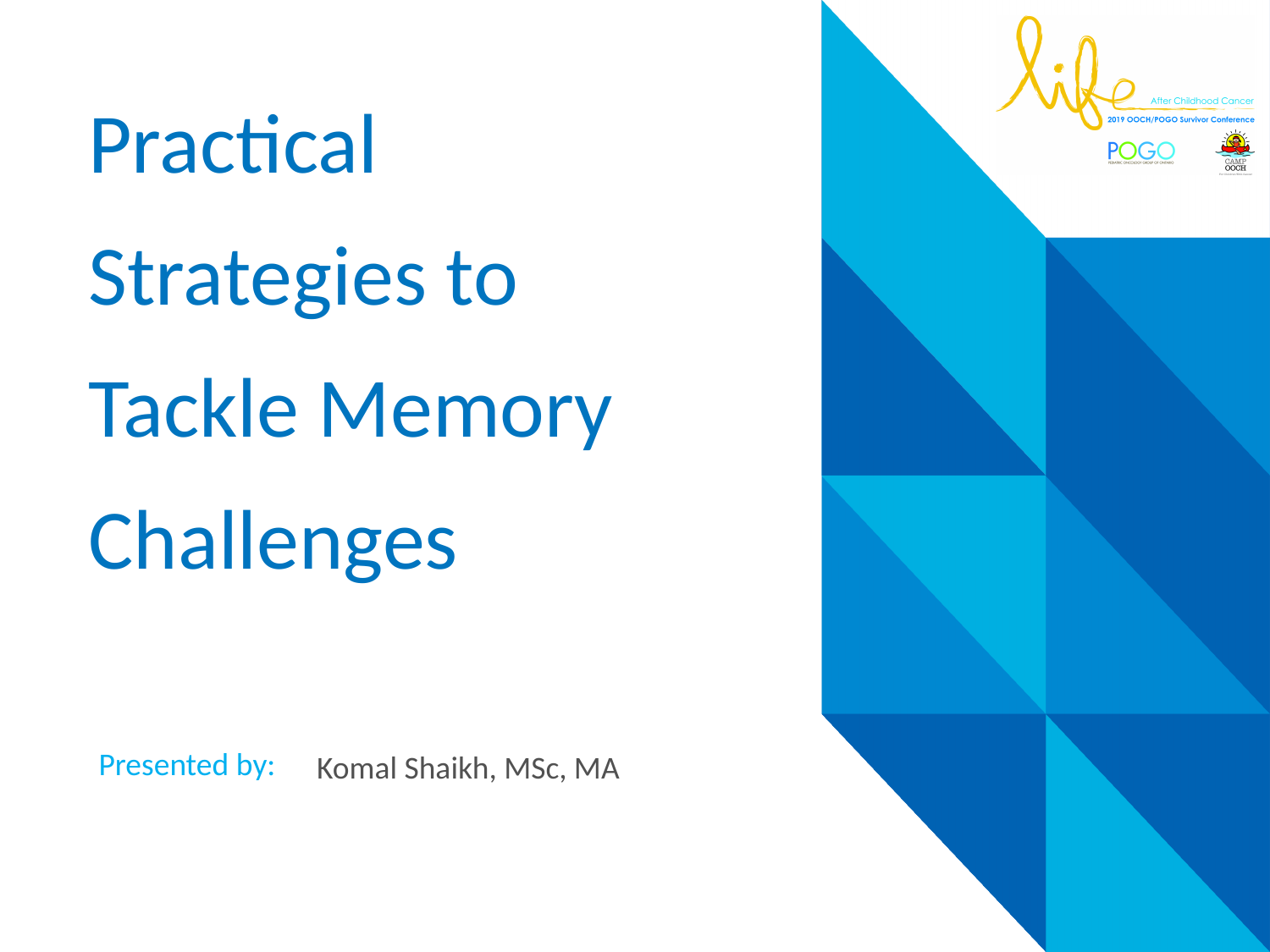

Practical Strategies to Tackle Memory Challenges
Presented by:
Komal Shaikh, MSc, MA